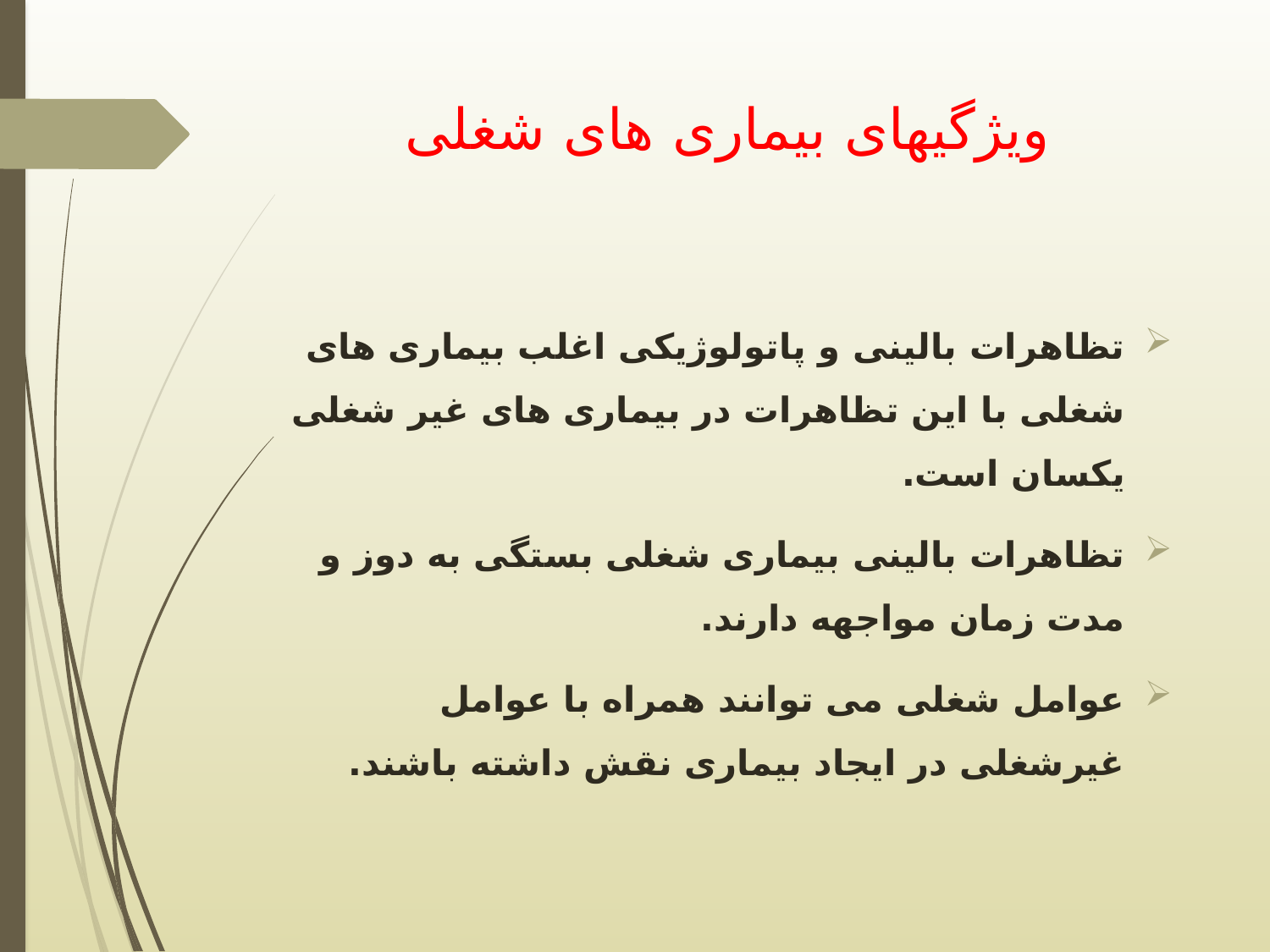

# ویژگیهای بیماری های شغلی
تظاهرات بالینی و پاتولوژیکی اغلب بیماری های شغلی با این تظاهرات در بیماری های غیر شغلی یکسان است.
تظاهرات بالینی بیماری شغلی بستگی به دوز و مدت زمان مواجهه دارند.
عوامل شغلی می توانند همراه با عوامل غیرشغلی در ایجاد بیماری نقش داشته باشند.